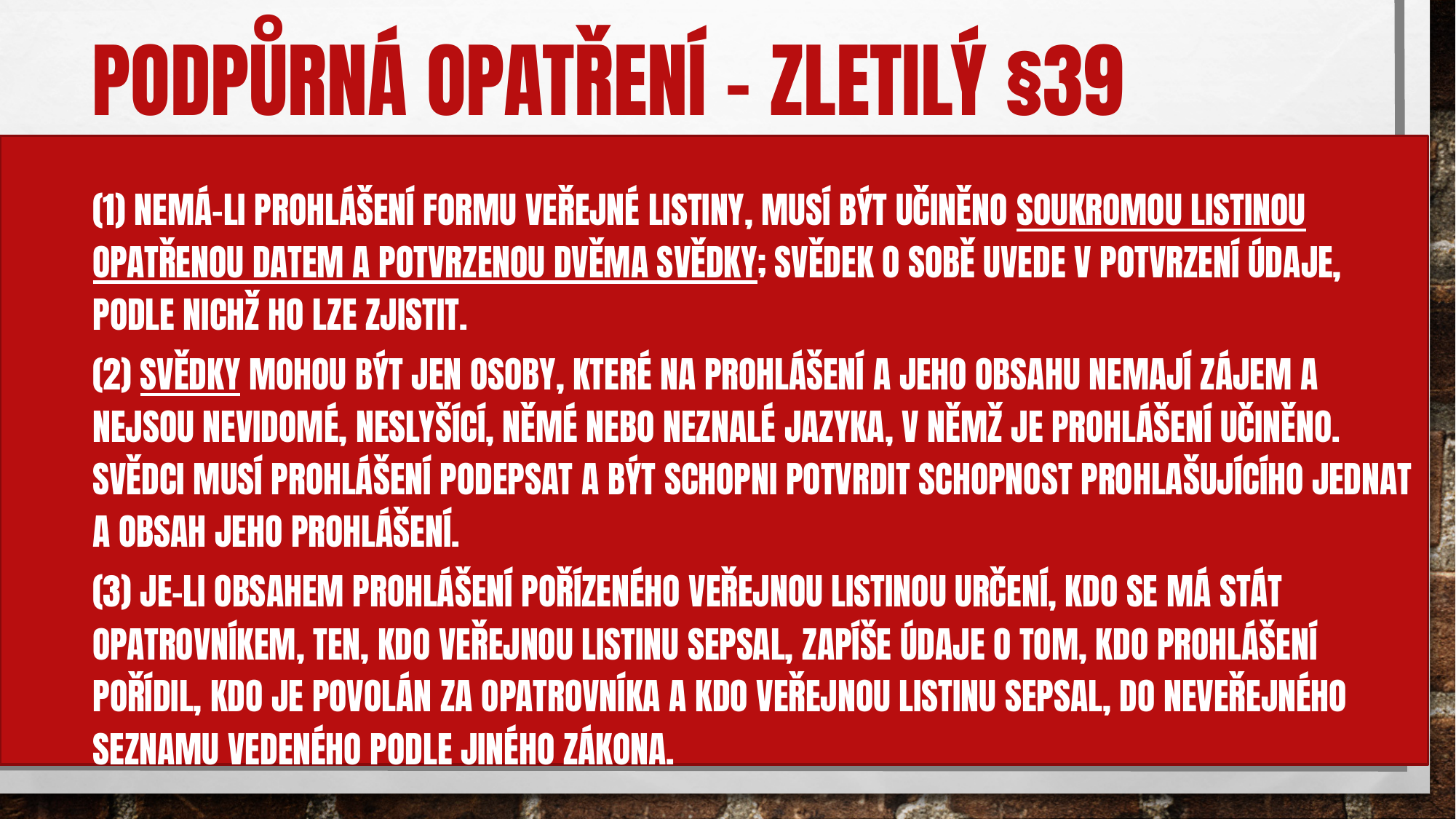

# PODPŮRNÁ OPATŘENÍ – ZLETILÝ §39

(1) Nemá-li prohlášení formu veřejné listiny, musí být učiněno soukromou listinou opatřenou datem a potvrzenou dvěma svědky; svědek o sobě uvede v potvrzení údaje, podle nichž ho lze zjistit.
(2) Svědky mohou být jen osoby, které na prohlášení a jeho obsahu nemají zájem a nejsou nevidomé, neslyšící, němé nebo neznalé jazyka, v němž je prohlášení učiněno. Svědci musí prohlášení podepsat a být schopni potvrdit schopnost prohlašujícího jednat a obsah jeho prohlášení.
(3) Je-li obsahem prohlášení pořízeného veřejnou listinou určení, kdo se má stát opatrovníkem, ten, kdo veřejnou listinu sepsal, zapíše údaje o tom, kdo prohlášení pořídil, kdo je povolán za opatrovníka a kdo veřejnou listinu sepsal, do neveřejného seznamu vedeného podle jiného zákona.